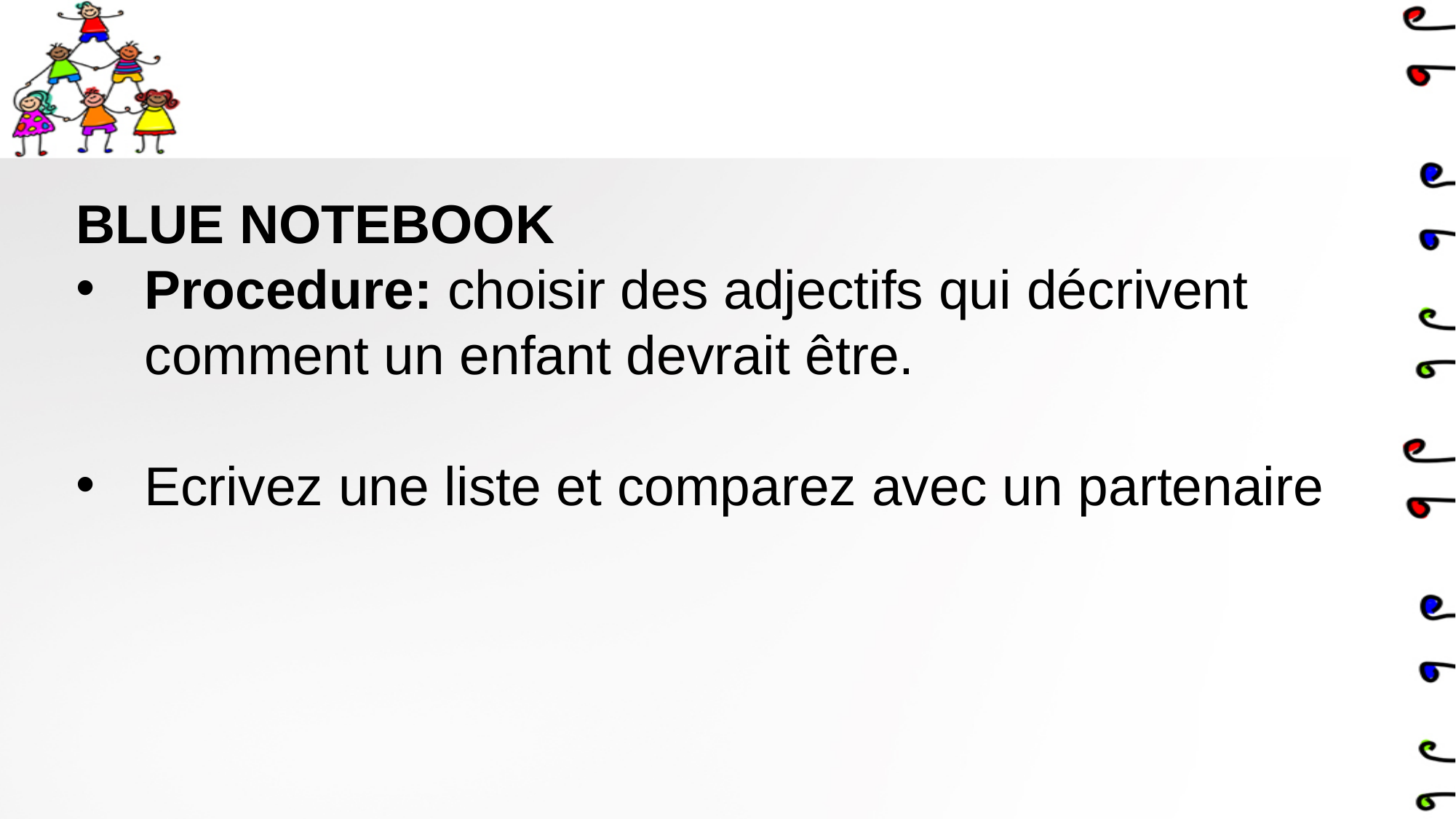

BLUE NOTEBOOK
Procedure: choisir des adjectifs qui décrivent comment un enfant devrait être.

Ecrivez une liste et comparez avec un partenaire